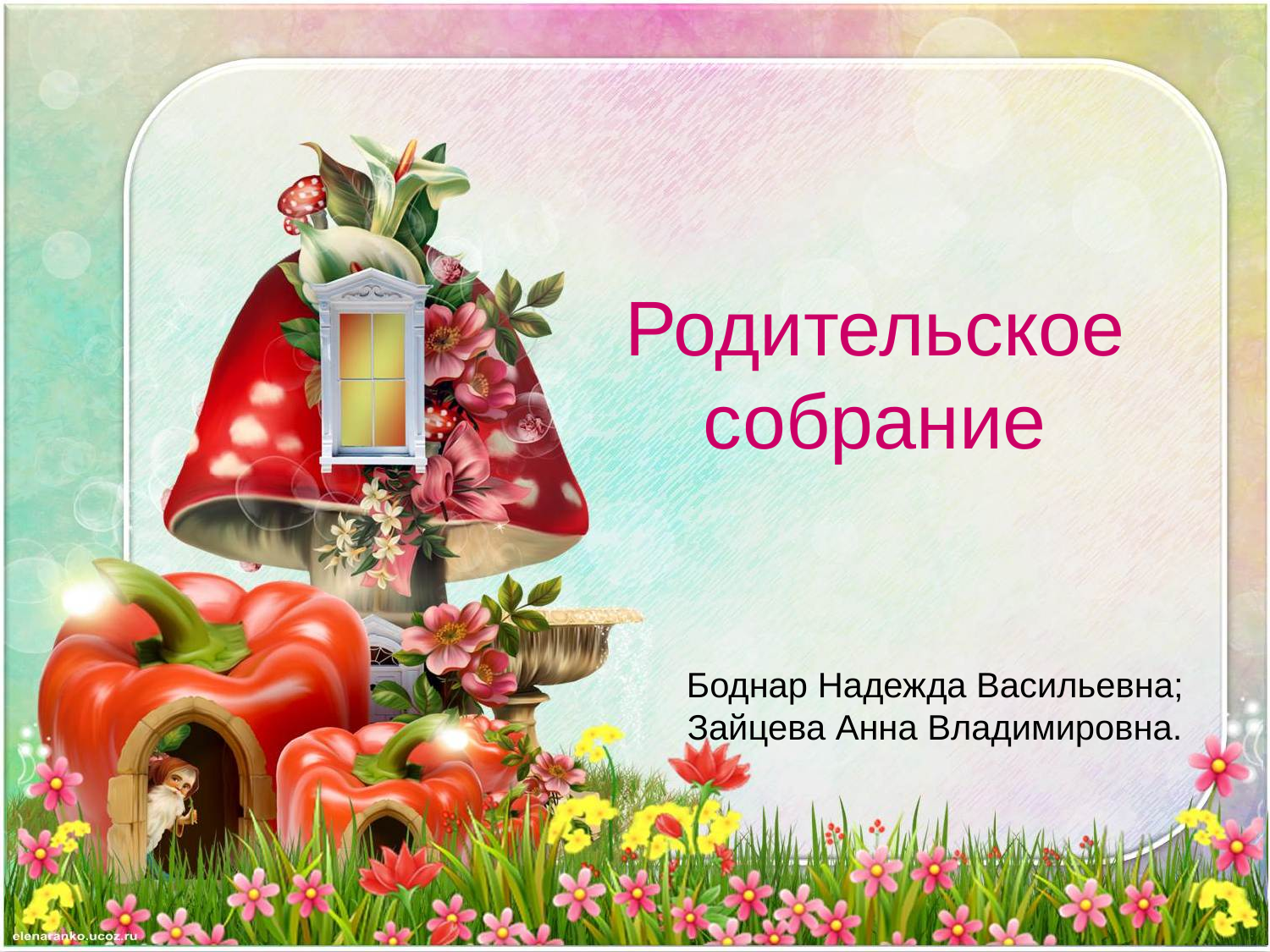

# Родительское собрание
Боднар Надежда Васильевна;
Зайцева Анна Владимировна.